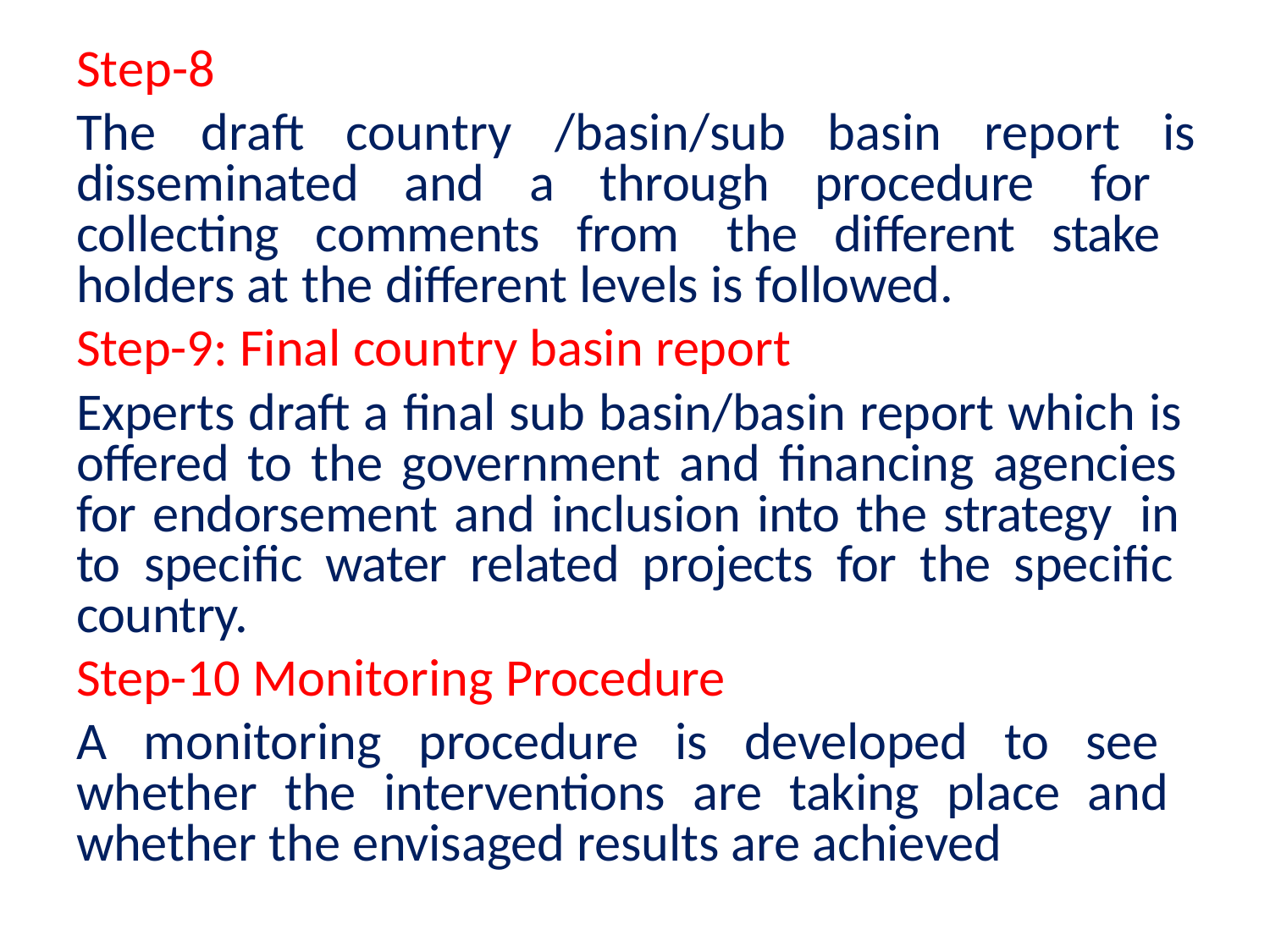

Step-8
The	draft
country	/basin/sub	basin	report	is
disseminated and a through procedure for  collecting comments from the different stake  holders at the different levels is followed.
Step-9: Final country basin report
Experts draft a final sub basin/basin report which is  offered to the government and financing agencies  for endorsement and inclusion into the strategy in  to specific water related projects for the specific  country.
Step-10 Monitoring Procedure
A monitoring procedure is developed to see  whether the interventions are taking place and  whether the envisaged results are achieved